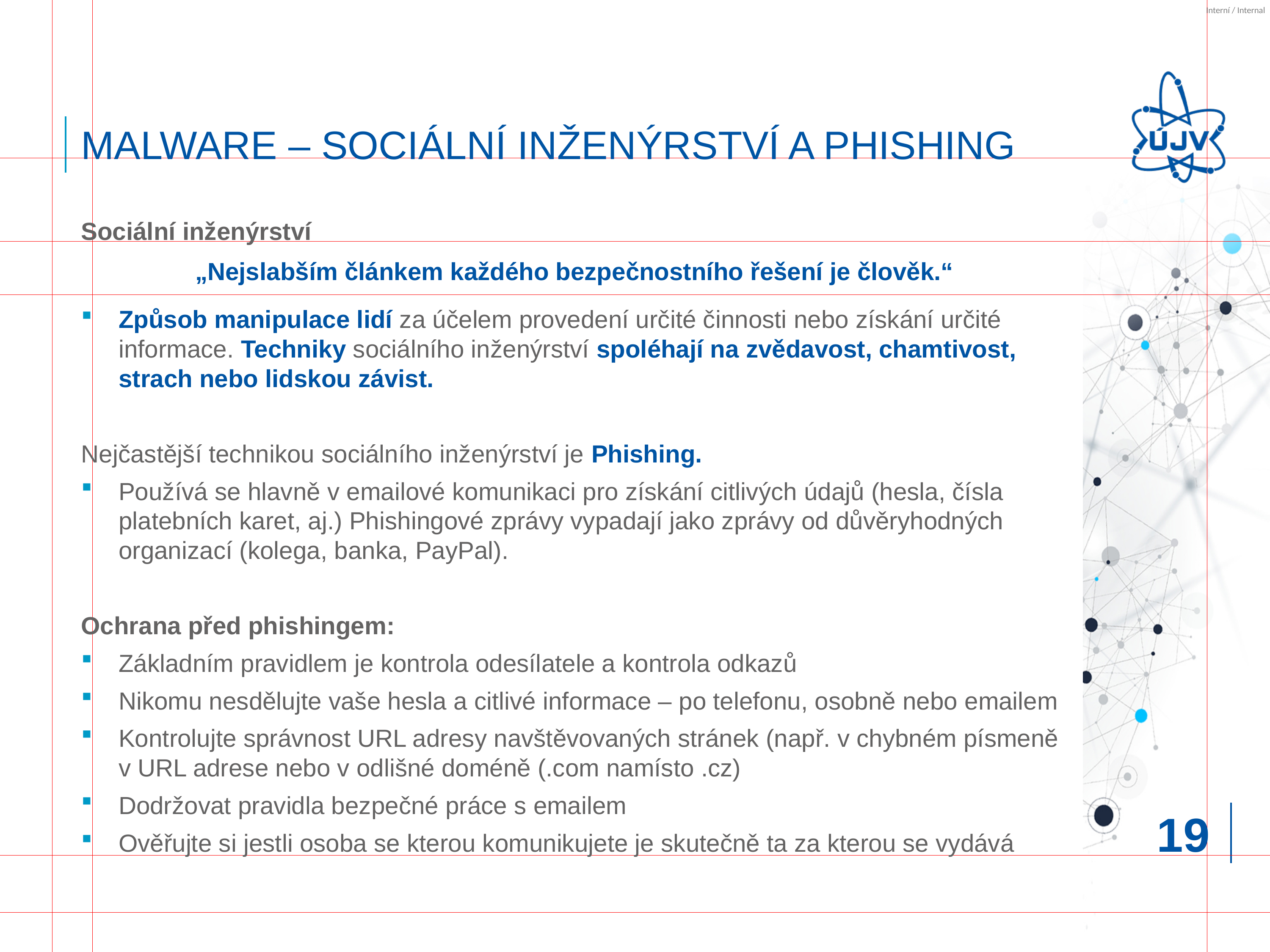

# Malware – sociální inženýrství a Phishing
Sociální inženýrství
„Nejslabším článkem každého bezpečnostního řešení je člověk.“
Způsob manipulace lidí za účelem provedení určité činnosti nebo získání určité informace. Techniky sociálního inženýrství spoléhají na zvědavost, chamtivost, strach nebo lidskou závist.

Nejčastější technikou sociálního inženýrství je Phishing.
Používá se hlavně v emailové komunikaci pro získání citlivých údajů (hesla, čísla platebních karet, aj.) Phishingové zprávy vypadají jako zprávy od důvěryhodných organizací (kolega, banka, PayPal).

Ochrana před phishingem:
Základním pravidlem je kontrola odesílatele a kontrola odkazů
Nikomu nesdělujte vaše hesla a citlivé informace – po telefonu, osobně nebo emailem
Kontrolujte správnost URL adresy navštěvovaných stránek (např. v chybném písmeně v URL adrese nebo v odlišné doméně (.com namísto .cz)
Dodržovat pravidla bezpečné práce s emailem
Ověřujte si jestli osoba se kterou komunikujete je skutečně ta za kterou se vydává

19